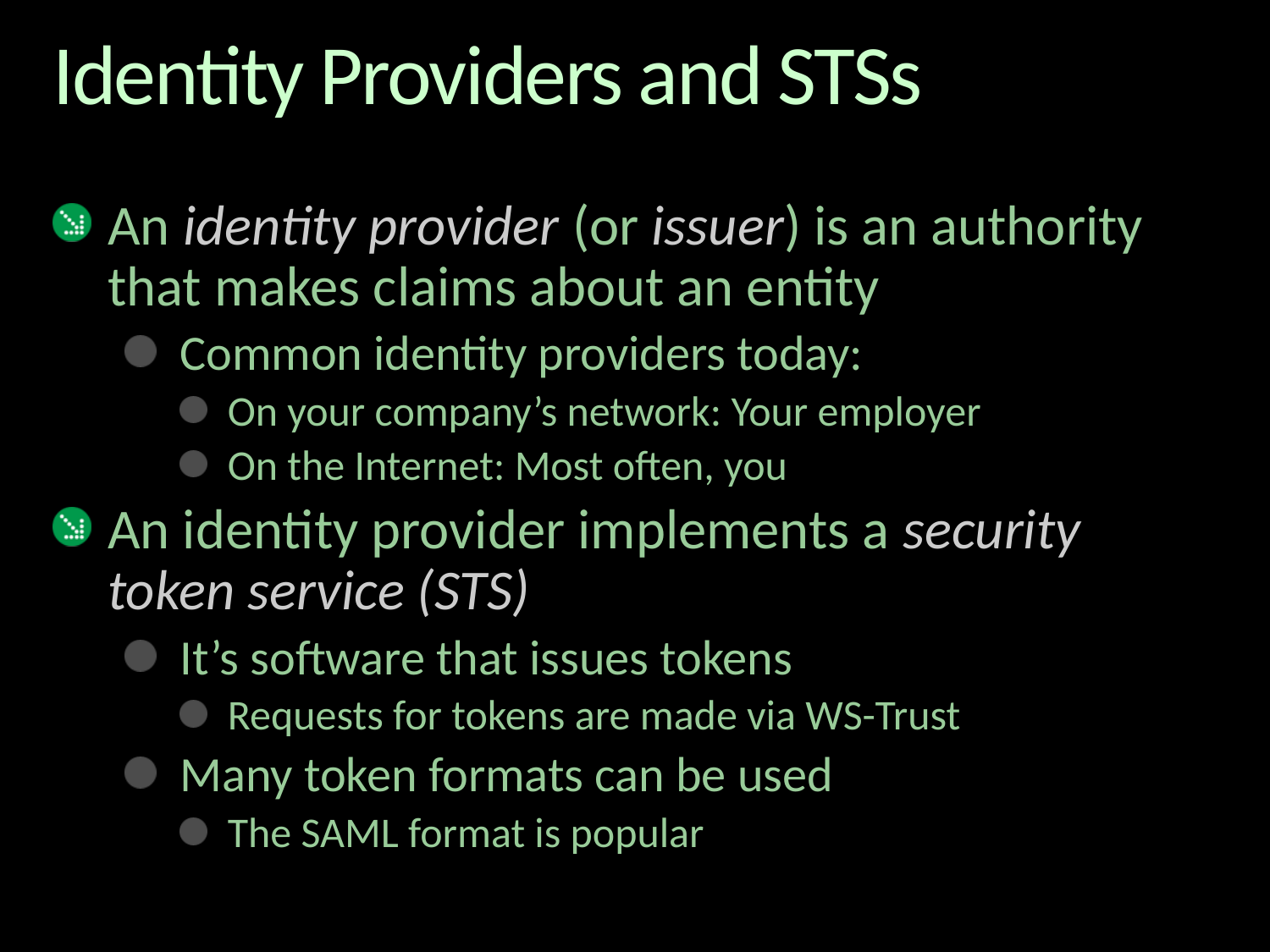

# Identity Providers and STSs
An identity provider (or issuer) is an authority that makes claims about an entity
Common identity providers today:
On your company’s network: Your employer
On the Internet: Most often, you
An identity provider implements a security token service (STS)
It’s software that issues tokens
Requests for tokens are made via WS-Trust
Many token formats can be used
The SAML format is popular